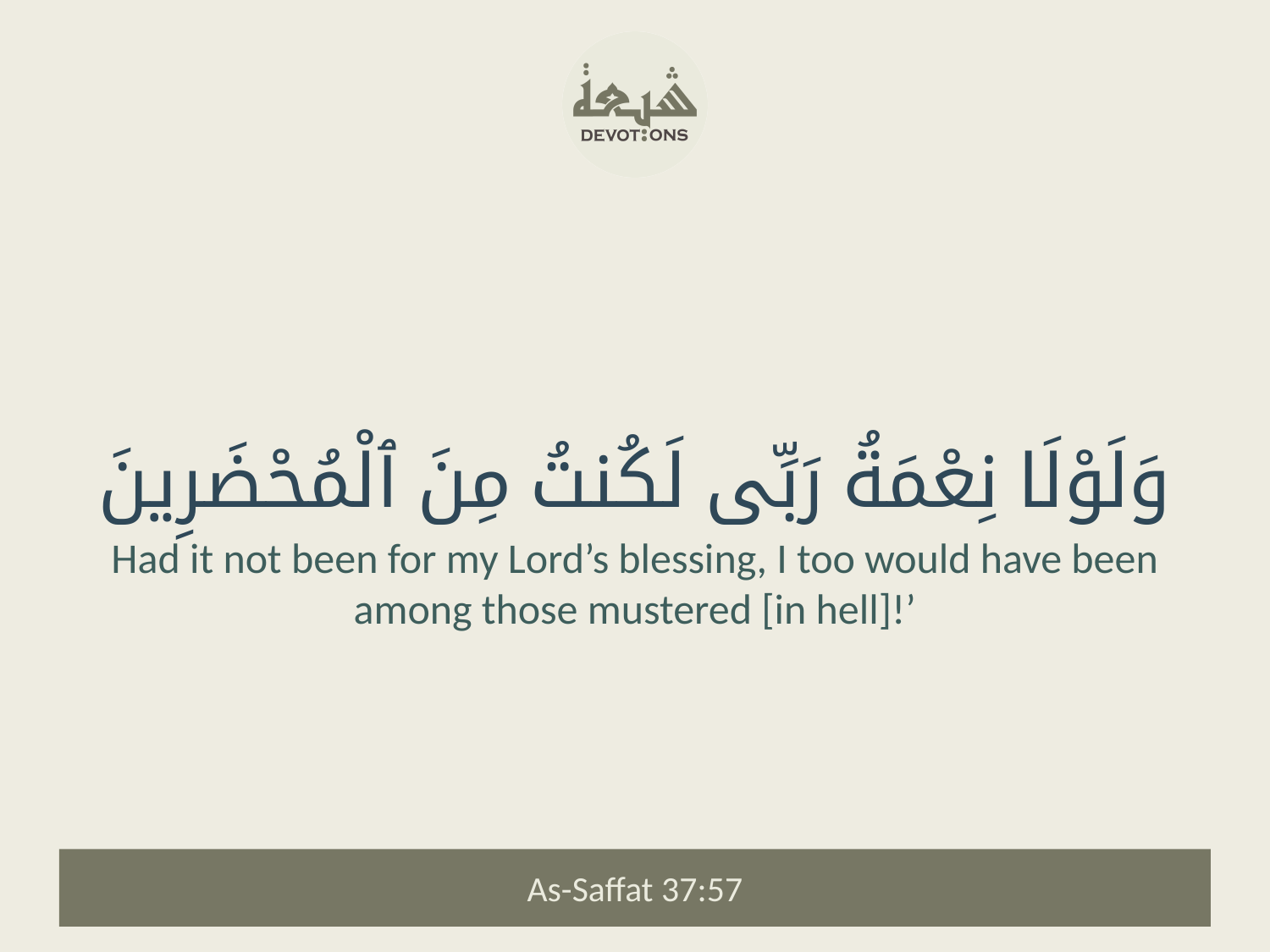

وَلَوْلَا نِعْمَةُ رَبِّى لَكُنتُ مِنَ ٱلْمُحْضَرِينَ
Had it not been for my Lord’s blessing, I too would have been among those mustered [in hell]!’
As-Saffat 37:57